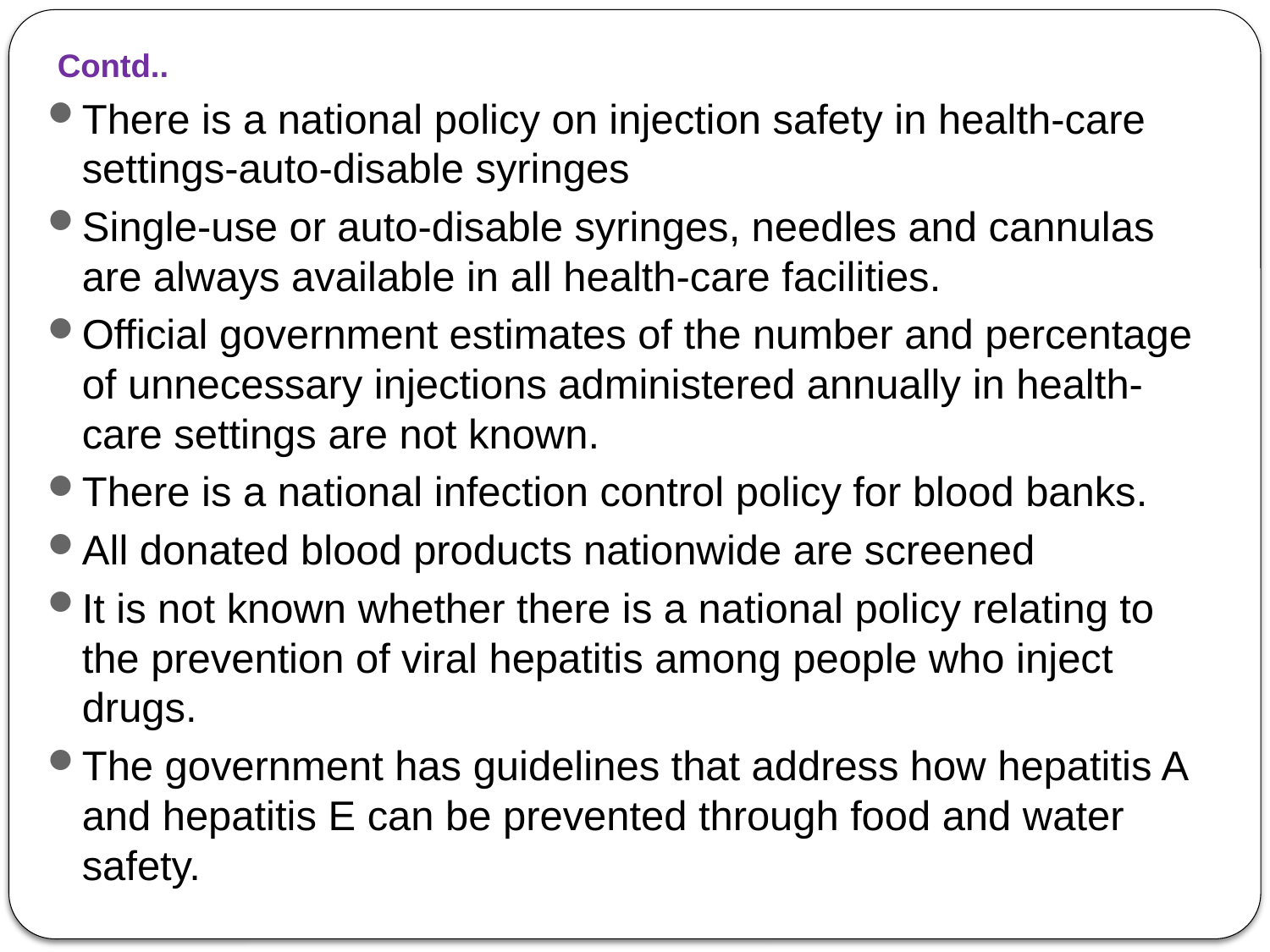

# Contd..
There is a national policy on injection safety in health-care settings-auto-disable syringes
Single-use or auto-disable syringes, needles and cannulas are always available in all health-care facilities.
Official government estimates of the number and percentage of unnecessary injections administered annually in health-care settings are not known.
There is a national infection control policy for blood banks.
All donated blood products nationwide are screened
It is not known whether there is a national policy relating to the prevention of viral hepatitis among people who inject drugs.
The government has guidelines that address how hepatitis A and hepatitis E can be prevented through food and water safety.